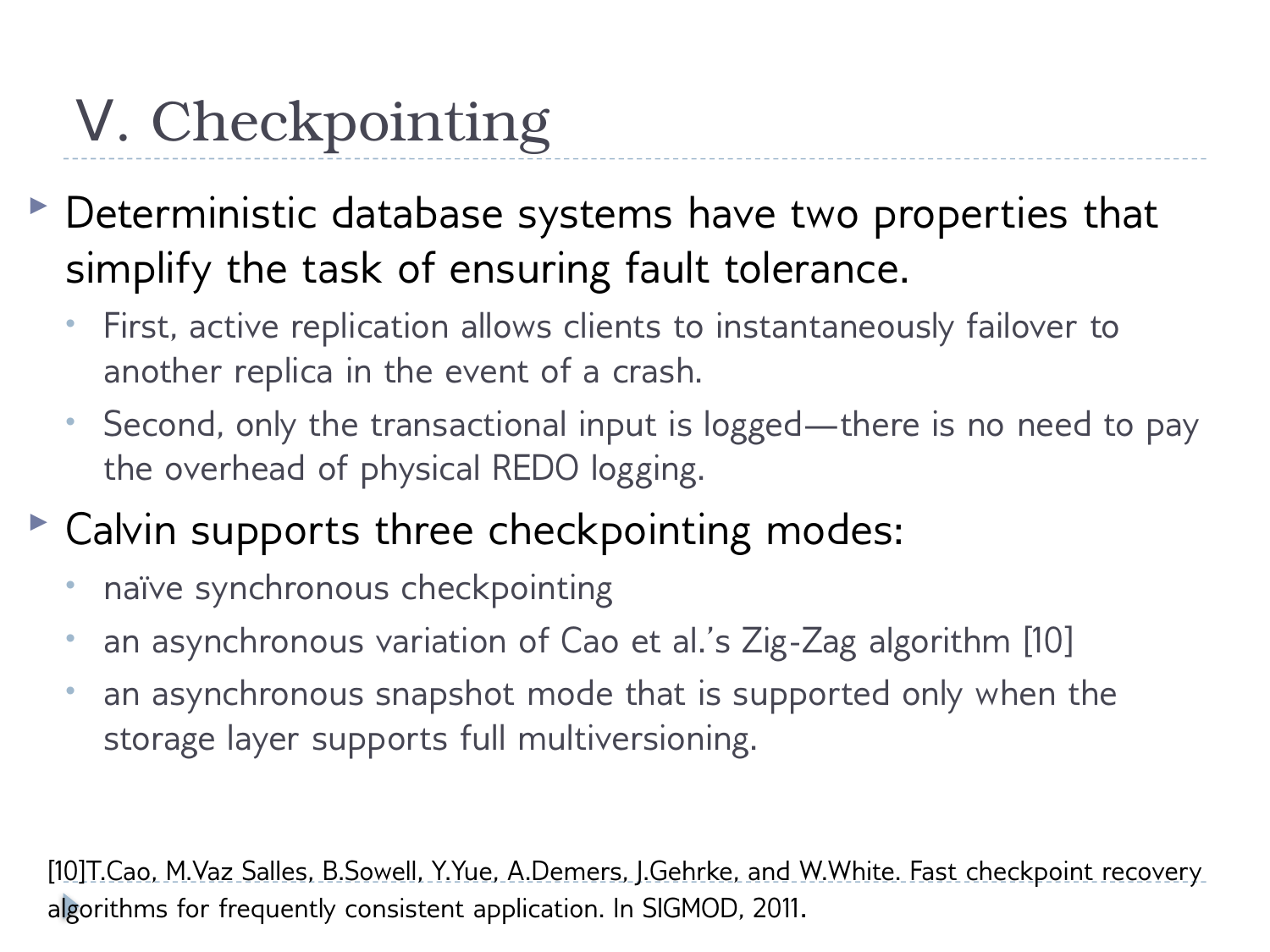

# Ⅴ. Checkpointing
Deterministic database systems have two properties that simplify the task of ensuring fault tolerance.
First, active replication allows clients to instantaneously failover to another replica in the event of a crash.
Second, only the transactional input is logged—there is no need to pay the overhead of physical REDO logging.
Calvin supports three checkpointing modes:
naïve synchronous checkpointing
an asynchronous variation of Cao et al.’s Zig-Zag algorithm [10]
an asynchronous snapshot mode that is supported only when the storage layer supports full multiversioning.
[10]T.Cao, M.Vaz Salles, B.Sowell, Y.Yue, A.Demers, J.Gehrke, and W.White. Fast checkpoint recovery algorithms for frequently consistent application. In SIGMOD, 2011.